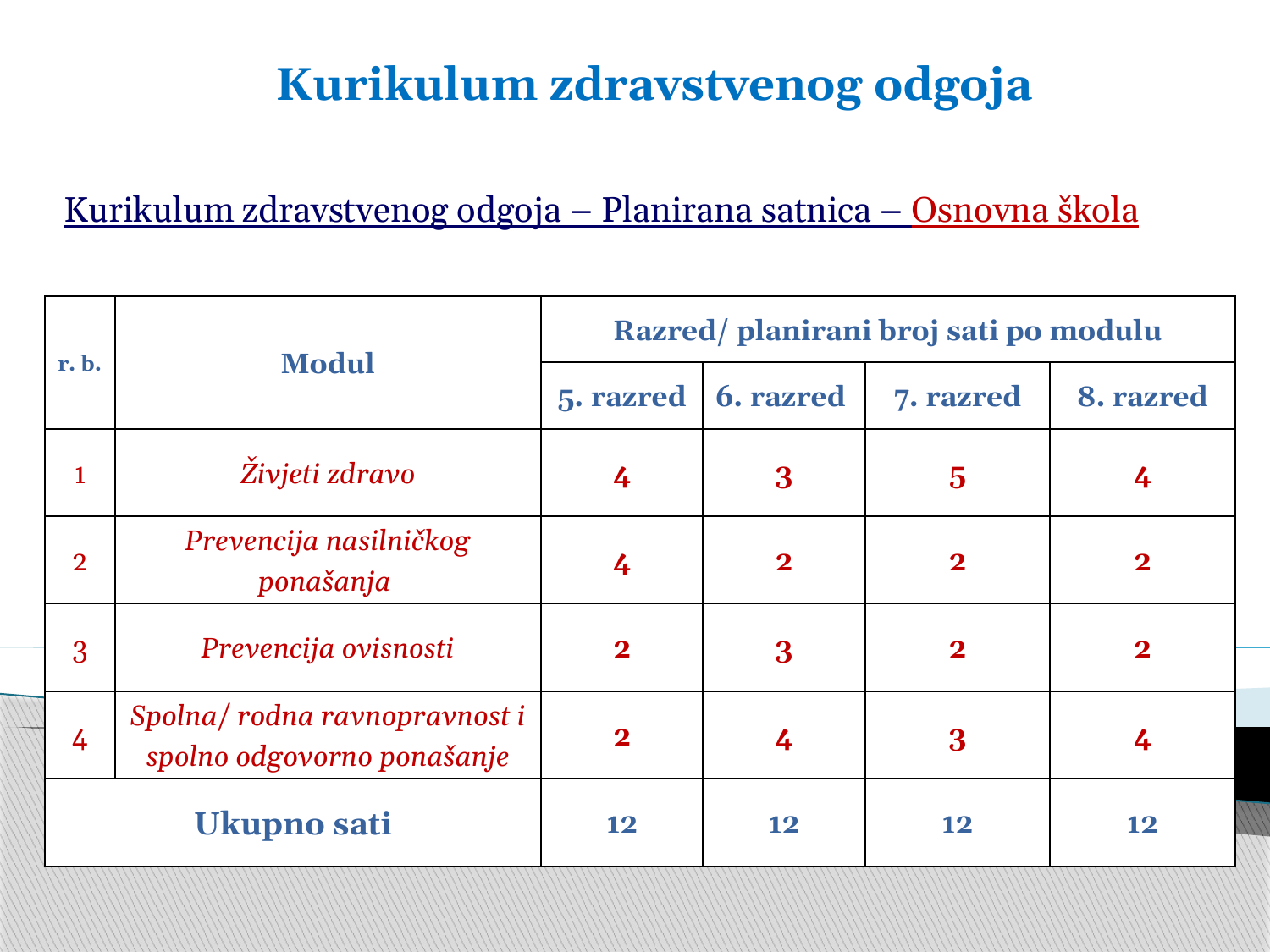

# Kurikulum zdravstvenog odgoja
Kurikulum zdravstvenog odgoja – Planirana satnica – Osnovna škola
| r. b. | Modul | Razred/ planirani broj sati po modulu |  |  |  |
| --- | --- | --- | --- | --- | --- |
|  |  | 5. razred | 6. razred | 7. razred | 8. razred |
| 1 | Živjeti zdravo | 4 | 3 | 5 | 4 |
| 2 | Prevencija nasilničkog ponašanja | 4 | 2 | 2 | 2 |
| 3 | Prevencija ovisnosti | 2 | 3 | 2 | 2 |
| 4 | Spolna/ rodna ravnopravnost i spolno odgovorno ponašanje | 2 | 4 | 3 | 4 |
| Ukupno sati |  | 12 | 12 | 12 | 12 |